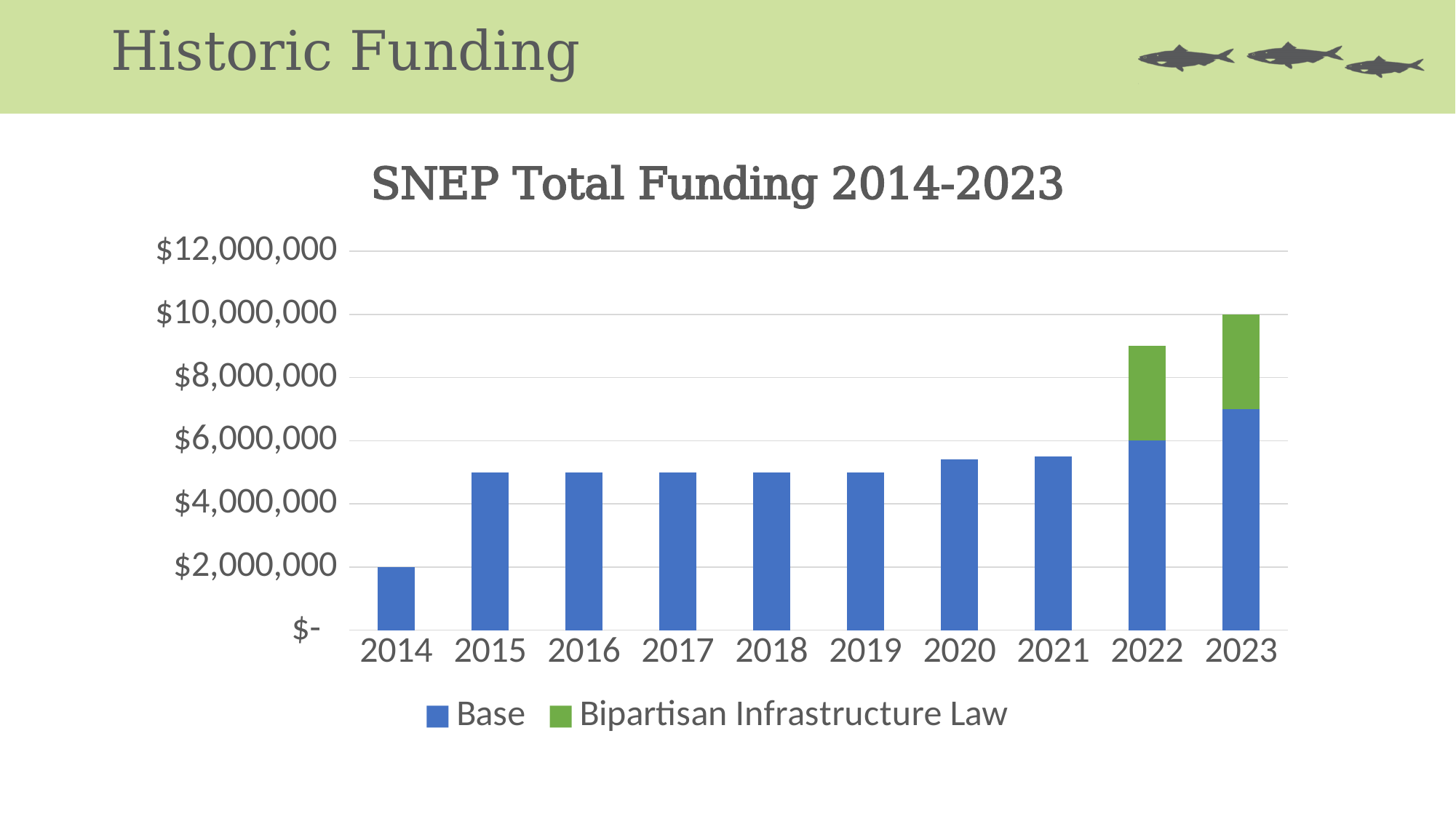

# Historic Funding

### Chart: SNEP Total Funding 2014-2023

| Category | Base | Bipartisan Infrastructure Law |
|---|---|---|
| 2014 | 2000000.0 | None |
| 2015 | 5000000.0 | None |
| 2016 | 5000000.0 | None |
| 2017 | 5000000.0 | None |
| 2018 | 5000000.0 | None |
| 2019 | 5000000.0 | None |
| 2020 | 5400000.0 | None |
| 2021 | 5500000.0 | None |
| 2022 | 6000000.0 | 3000000.0 |
| 2023 | 7000000.0 | 3000000.0 |